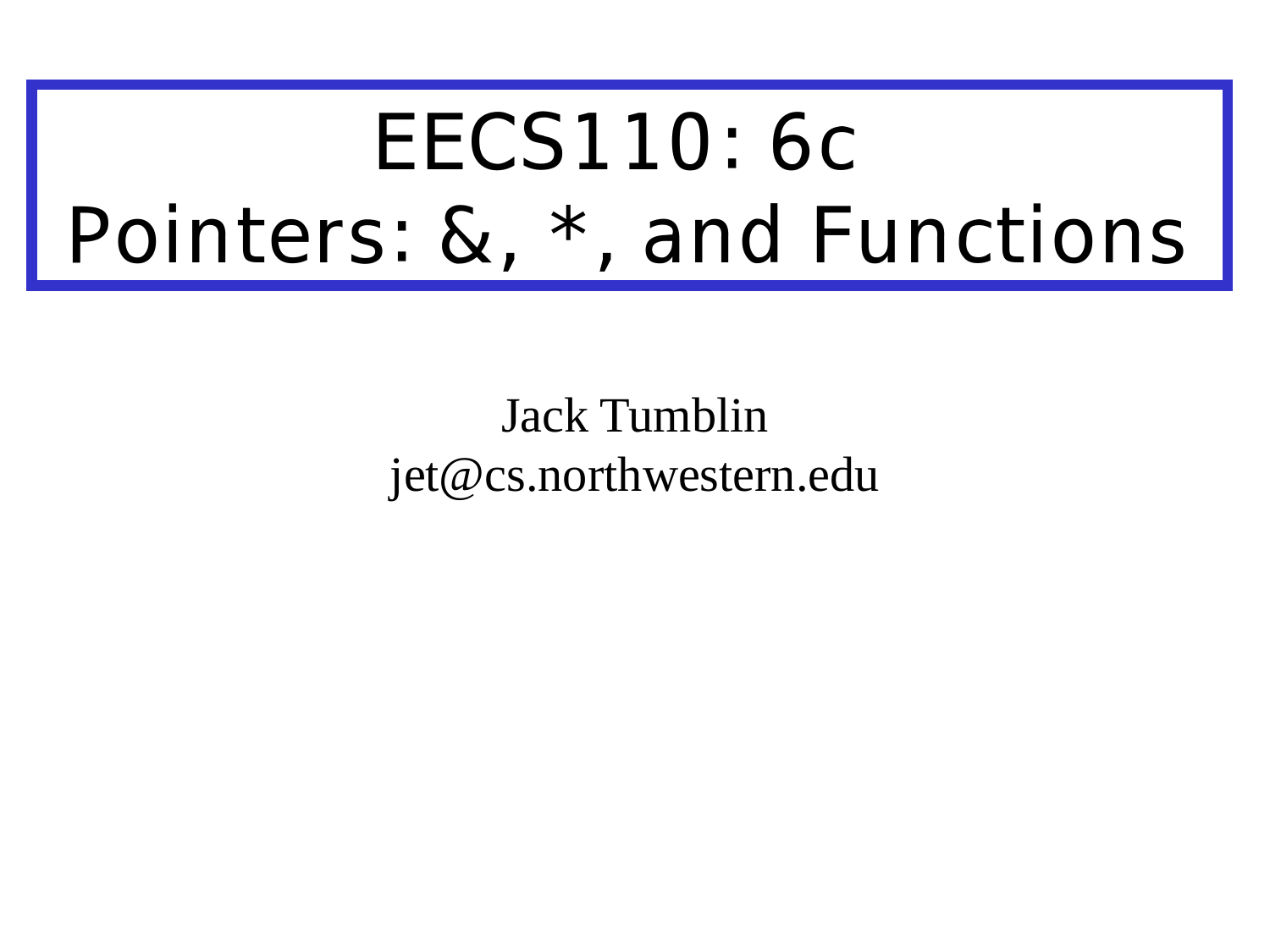

# EECS110: 6c Pointers: &, *, and Functions
Jack Tumblin
jet@cs.northwestern.edu
.